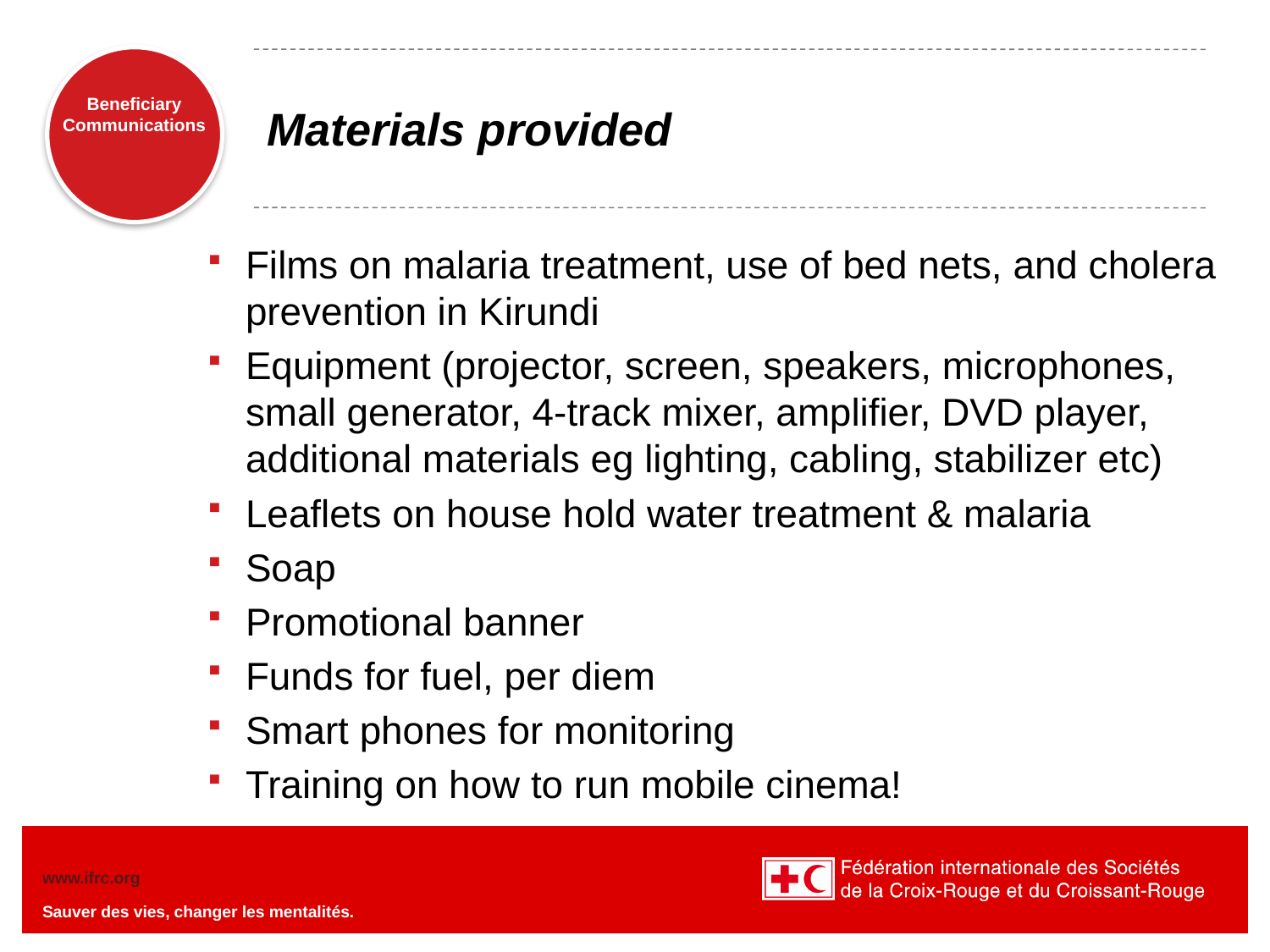

# Materials provided
Films on malaria treatment, use of bed nets, and cholera prevention in Kirundi
Equipment (projector, screen, speakers, microphones, small generator, 4-track mixer, amplifier, DVD player, additional materials eg lighting, cabling, stabilizer etc)
Leaflets on house hold water treatment & malaria
Soap
Promotional banner
Funds for fuel, per diem
Smart phones for monitoring
Training on how to run mobile cinema!